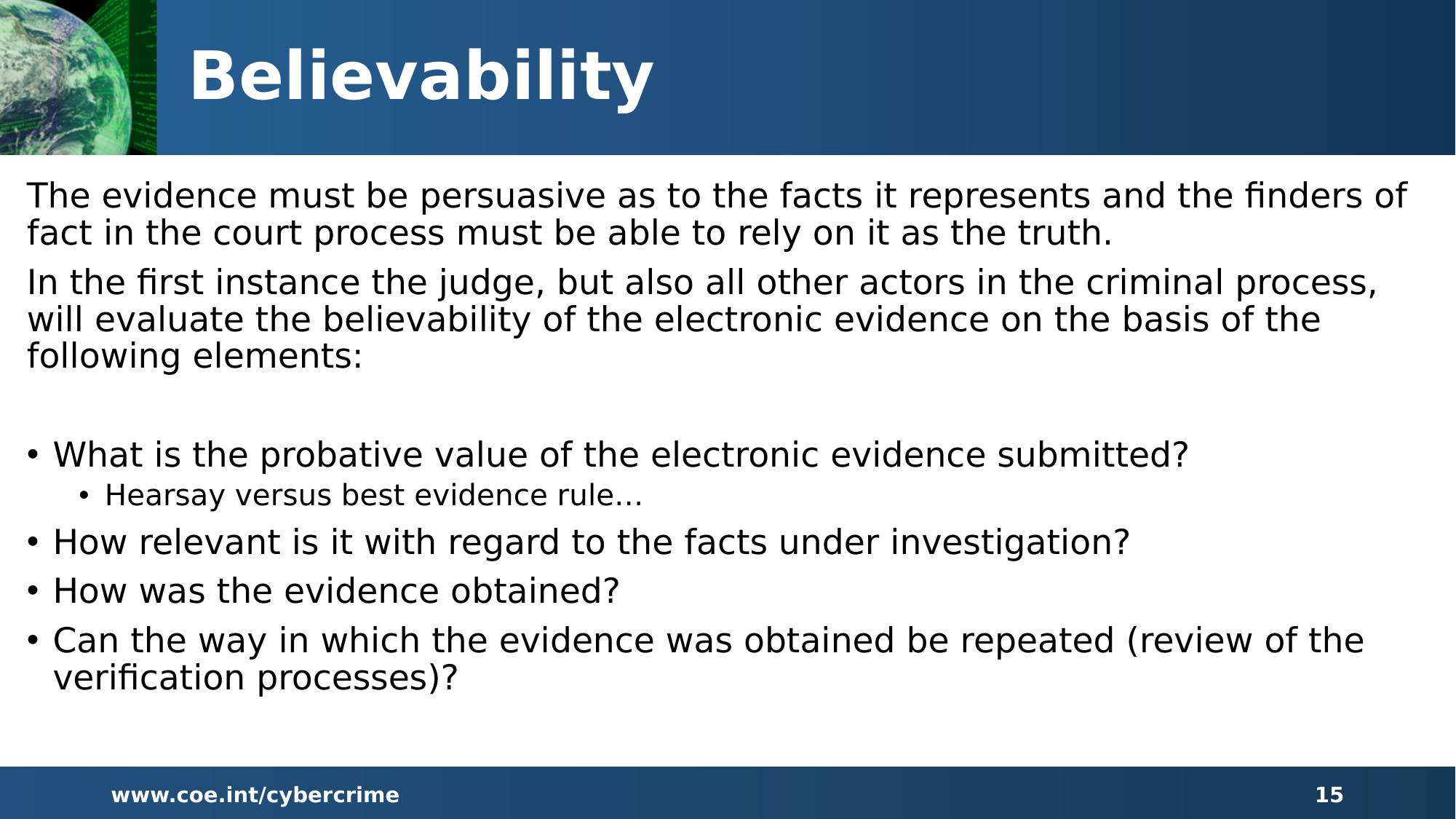

# Believability
The evidence must be persuasive as to the facts it represents and the finders of fact in the court process must be able to rely on it as the truth.
In the first instance the judge, but also all other actors in the criminal process, will evaluate the believability of the electronic evidence on the basis of the following elements:

What is the probative value of the electronic evidence submitted?
Hearsay versus best evidence rule…
How relevant is it with regard to the facts under investigation?
How was the evidence obtained?
Can the way in which the evidence was obtained be repeated (review of the verification processes)?

www.coe.int/cybercrime
15